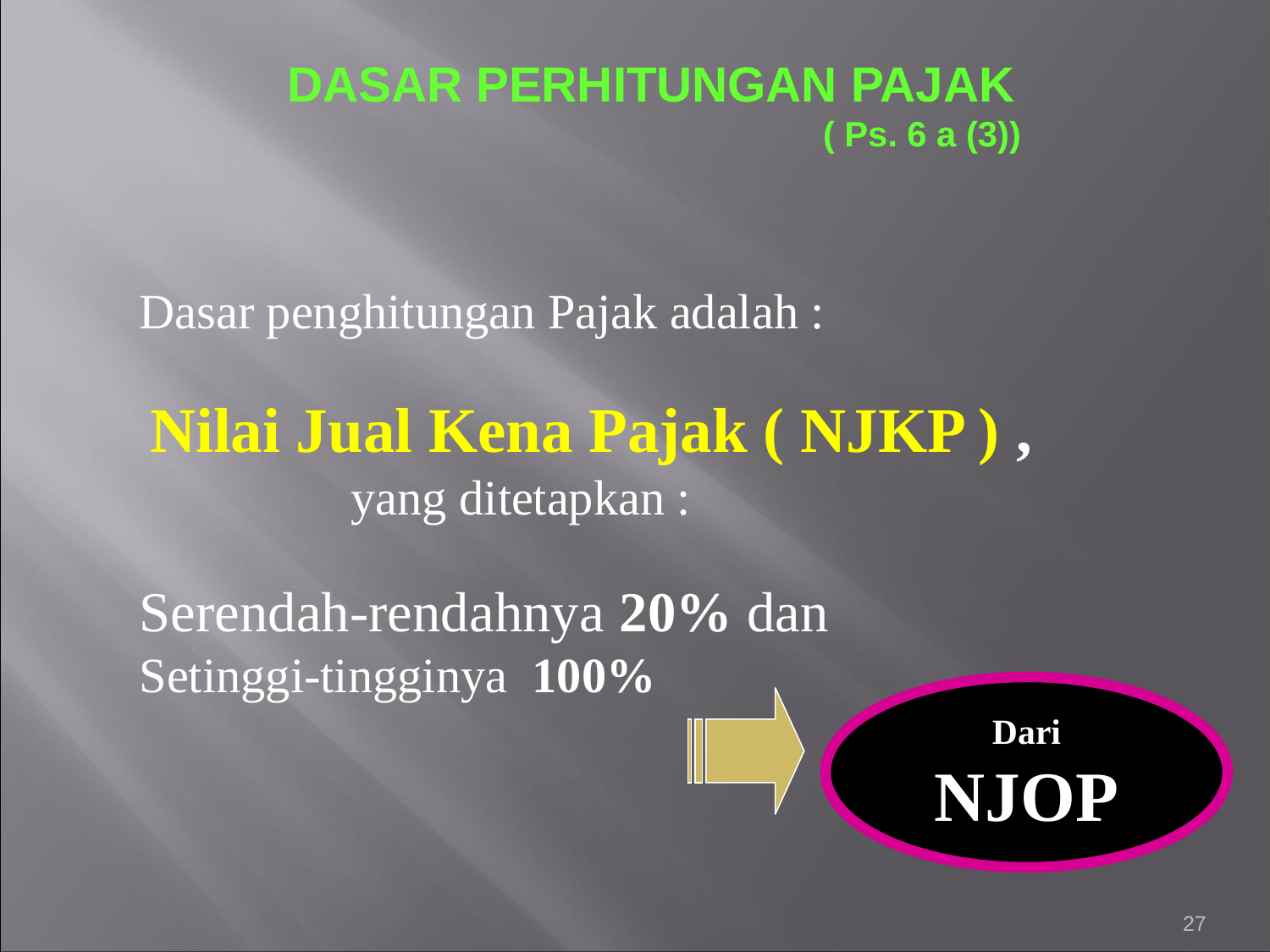

DASAR PERHITUNGAN PAJAK
                                                       ( Ps. 6 a (3))

Dasar penghitungan Pajak adalah :

 Nilai Jual Kena Pajak ( NJKP ) ,
                    yang ditetapkan :

Serendah-rendahnya 20% dan
Setinggi-tingginya  100%

Dari
NJOP

27